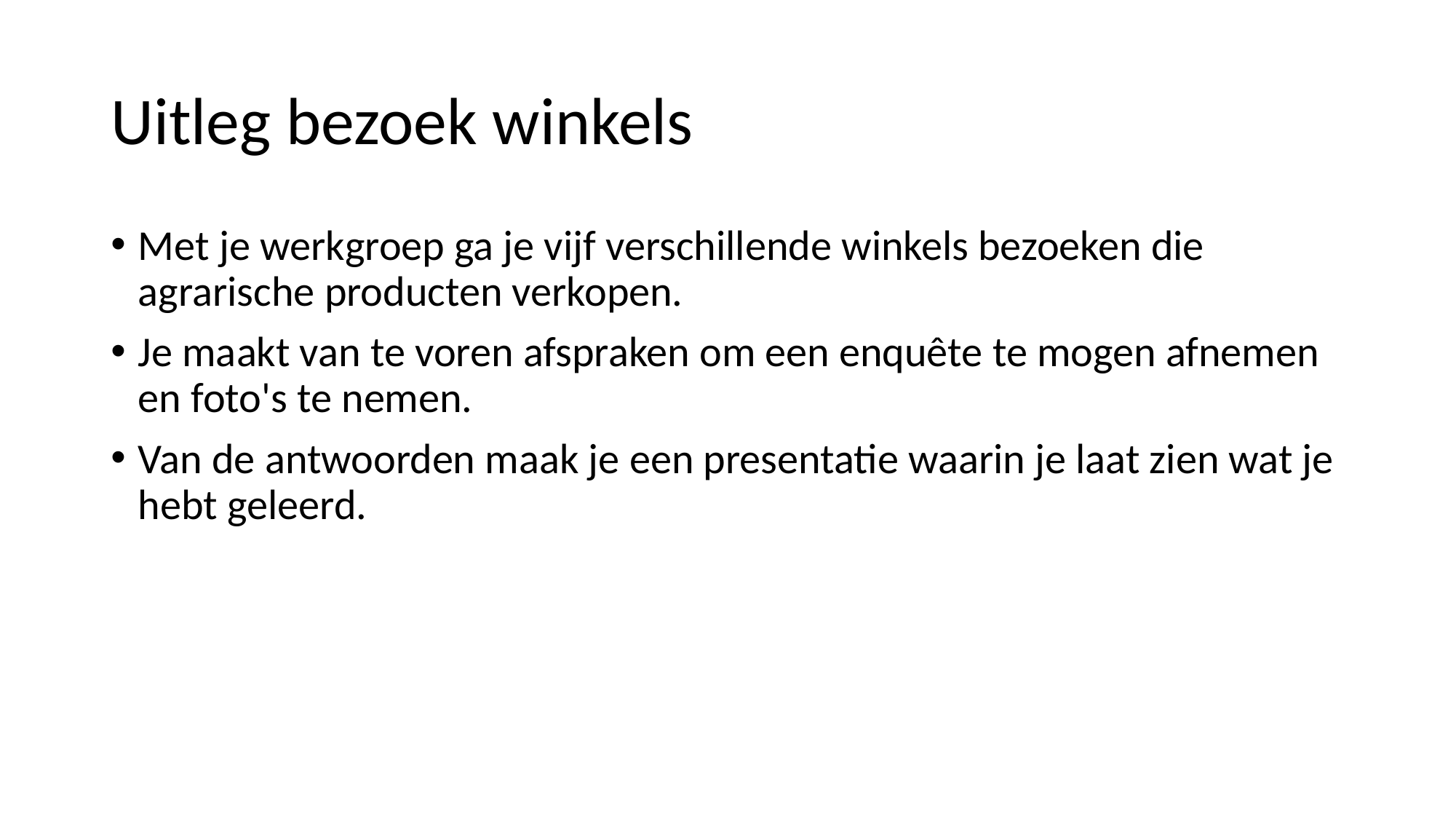

# Uitleg bezoek winkels
Met je werkgroep ga je vijf verschillende winkels bezoeken die agrarische producten verkopen.
Je maakt van te voren afspraken om een enquête te mogen afnemen en foto's te nemen.
Van de antwoorden maak je een presentatie waarin je laat zien wat je hebt geleerd.